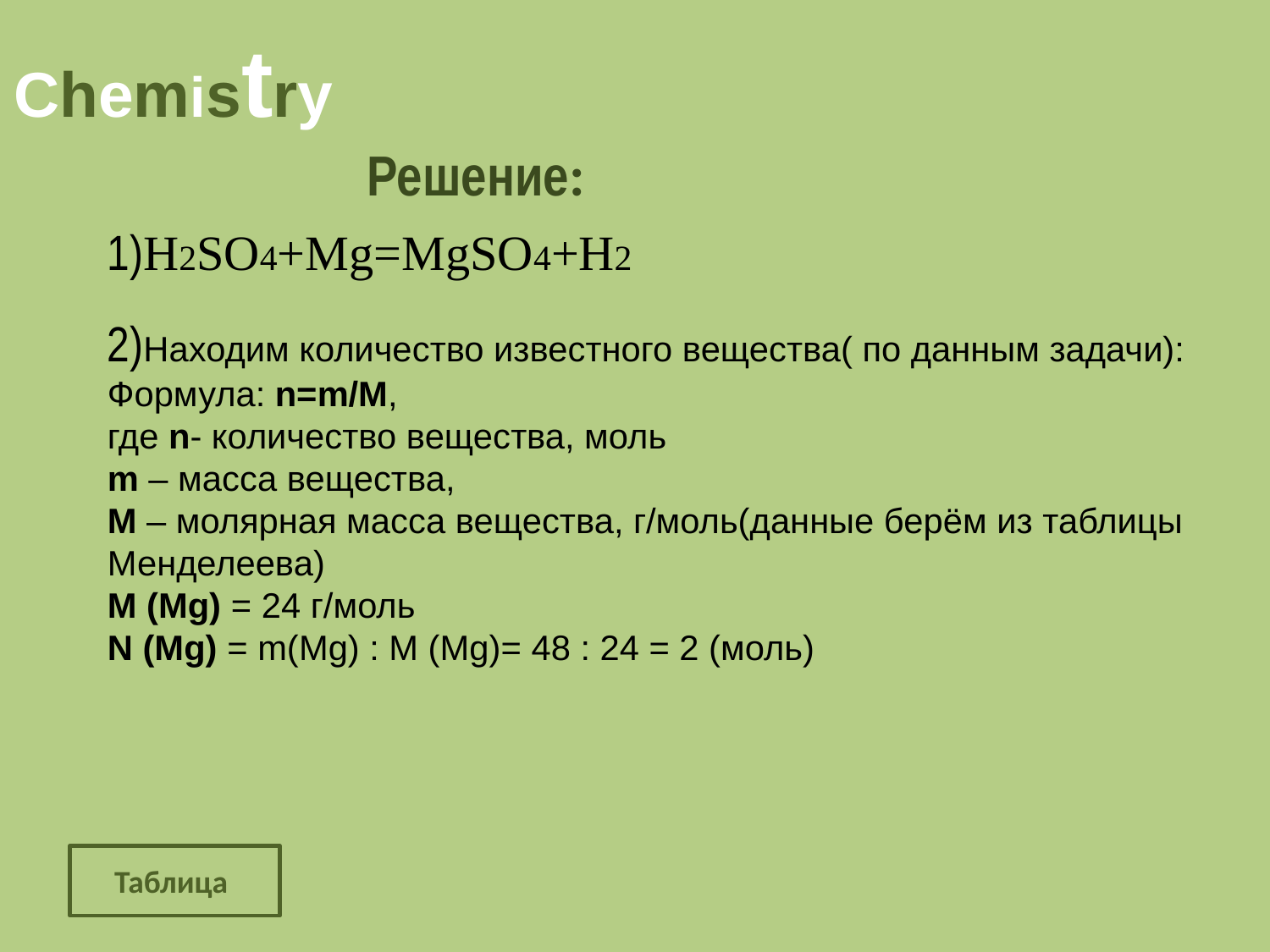

Chemistry
Решение:
1)H2SO4+Mg=MgSO4+H2
2)Находим количество известного вещества( по данным задачи):
Формула: n=m/M,
где n- количество вещества, моль
m – масса вещества,
М – молярная масса вещества, г/моль(данные берём из таблицы Менделеева)
М (Mg) = 24 г/моль
N (Mg) = m(Mg) : М (Mg)= 48 : 24 = 2 (моль)
Таблица